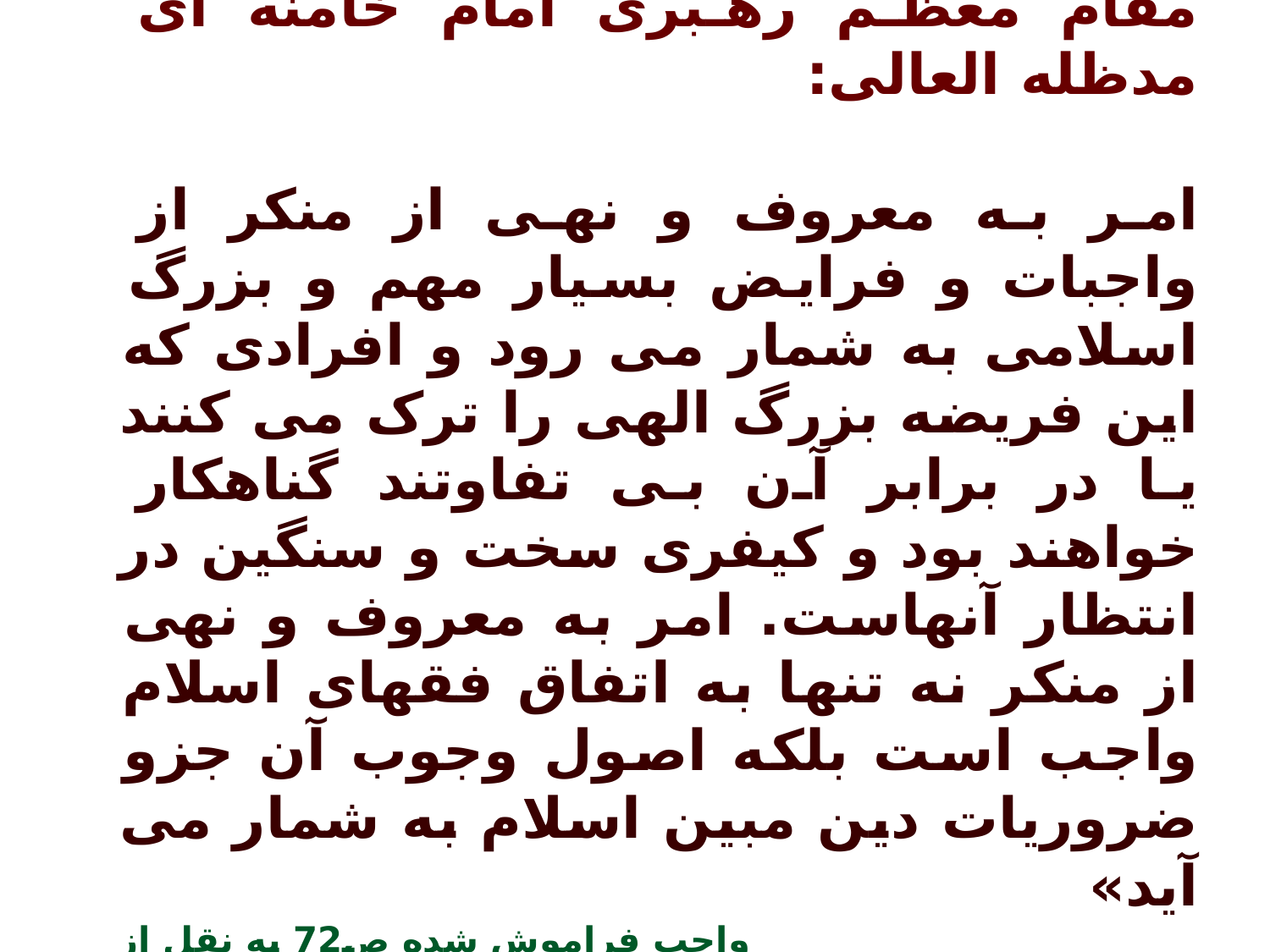

مقام معظم رهبری امام خامنه ای مدظله العالی:

امر به معروف و نهی از منکر از واجبات و فرایض بسیار مهم و بزرگ اسلامی به شمار می رود و افرادی که این فریضه بزرگ الهی را ترک می کنند یا در برابر آن بی تفاوتند گناهکار خواهند بود و کیفری سخت و سنگین در انتظار آنهاست. امر به معروف و نهی از منکر نه تنها به اتفاق فقهای اسلام واجب است بلکه اصول وجوب آن جزو ضروریات دین مبین اسلام به شمار می آید»
                                    واجب فراموش شده ص72 به نقل از رساله آموزشی ج1 ص329